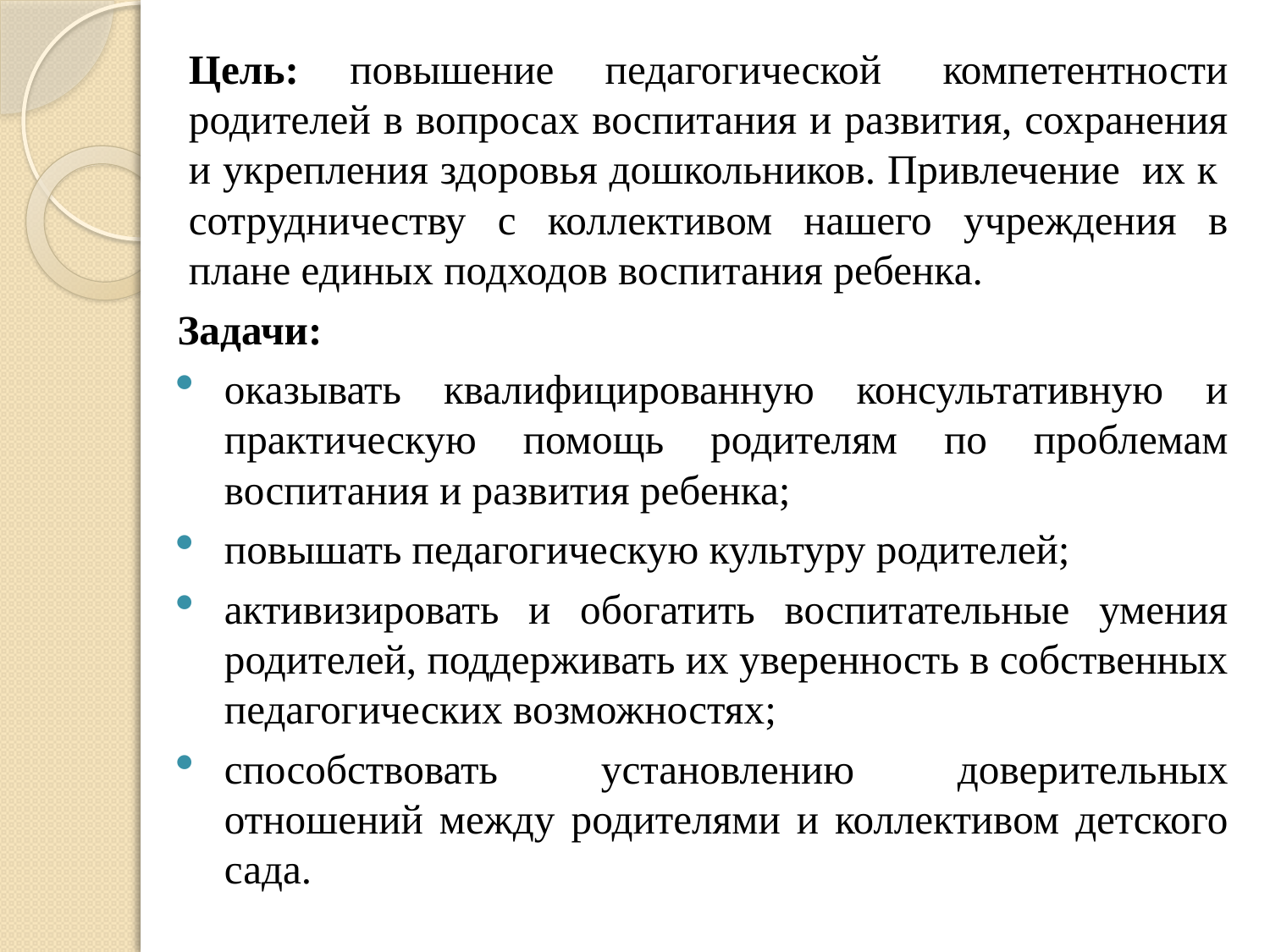

Цель: повышение педагогической  компетентности родителей в вопросах воспитания и развития, сохранения и укрепления здоровья дошкольников. Привлечение  их к  сотрудничеству с коллективом нашего учреждения в плане единых подходов воспитания ребенка.
Задачи:
оказывать квалифицированную консультативную и практическую помощь родителям по проблемам воспитания и развития ребенка;
повышать педагогическую культуру родителей;
активизировать и обогатить воспитательные умения родителей, поддерживать их уверенность в собственных педагогических возможностях;
способствовать установлению доверительных отношений между родителями и коллективом детского сада.